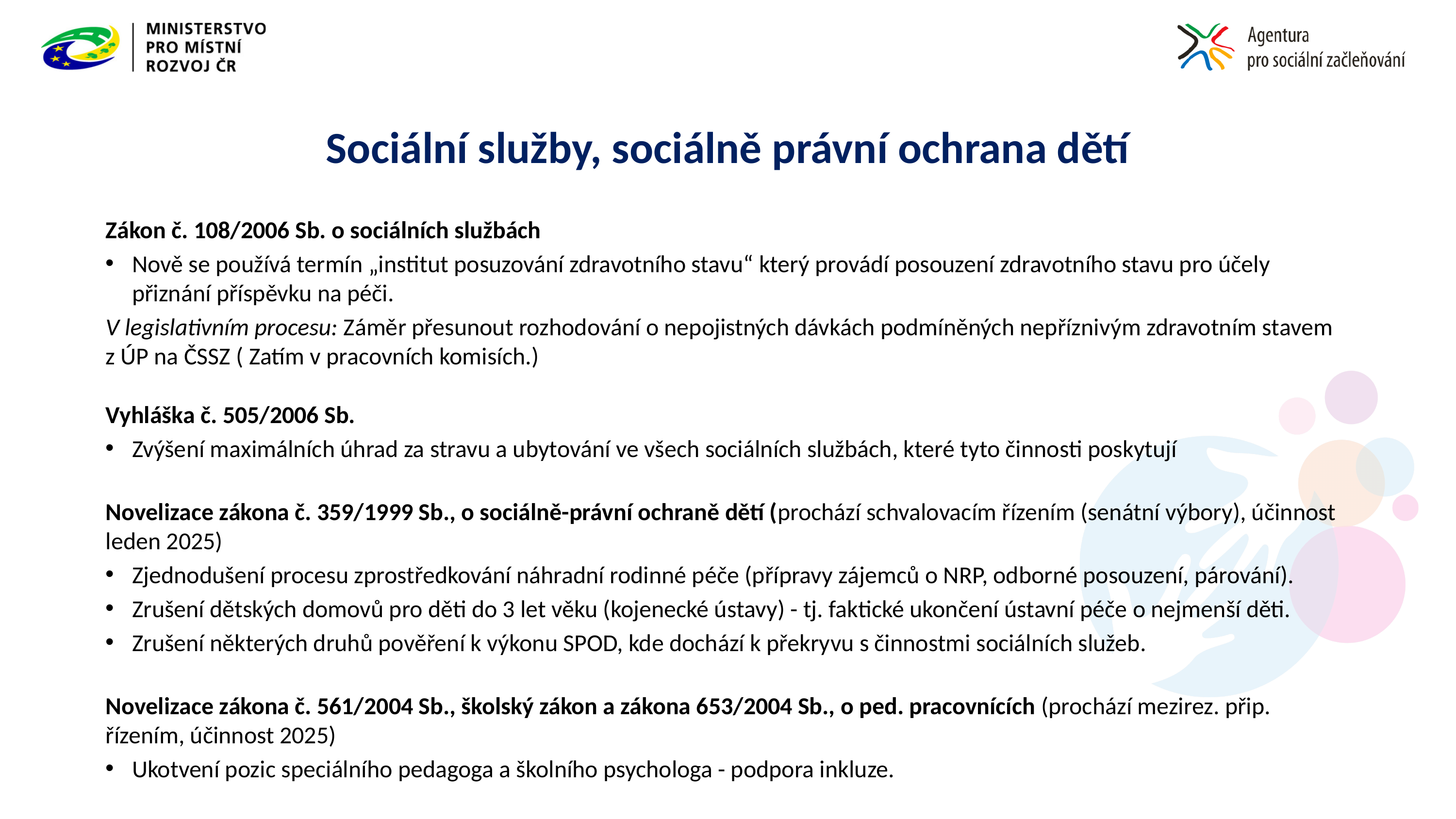

# Sociální služby, sociálně právní ochrana dětí
Zákon č. 108/2006 Sb. o sociálních službách
Nově se používá termín „institut posuzování zdravotního stavu“ který provádí posouzení zdravotního stavu pro účely přiznání příspěvku na péči.
V legislativním procesu: Záměr přesunout rozhodování o nepojistných dávkách podmíněných nepříznivým zdravotním stavem z ÚP na ČSSZ ( Zatím v pracovních komisích.)
Vyhláška č. 505/2006 Sb.
Zvýšení maximálních úhrad za stravu a ubytování ve všech sociálních službách, které tyto činnosti poskytují

Novelizace zákona č. 359/1999 Sb., o sociálně-právní ochraně dětí (prochází schvalovacím řízením (senátní výbory), účinnost leden 2025)
Zjednodušení procesu zprostředkování náhradní rodinné péče (přípravy zájemců o NRP, odborné posouzení, párování).
Zrušení dětských domovů pro děti do 3 let věku (kojenecké ústavy) - tj. faktické ukončení ústavní péče o nejmenší děti.
Zrušení některých druhů pověření k výkonu SPOD, kde dochází k překryvu s činnostmi sociálních služeb.
Novelizace zákona č. 561/2004 Sb., školský zákon a zákona 653/2004 Sb., o ped. pracovnících (prochází mezirez. přip. řízením, účinnost 2025)
Ukotvení pozic speciálního pedagoga a školního psychologa - podpora inkluze.